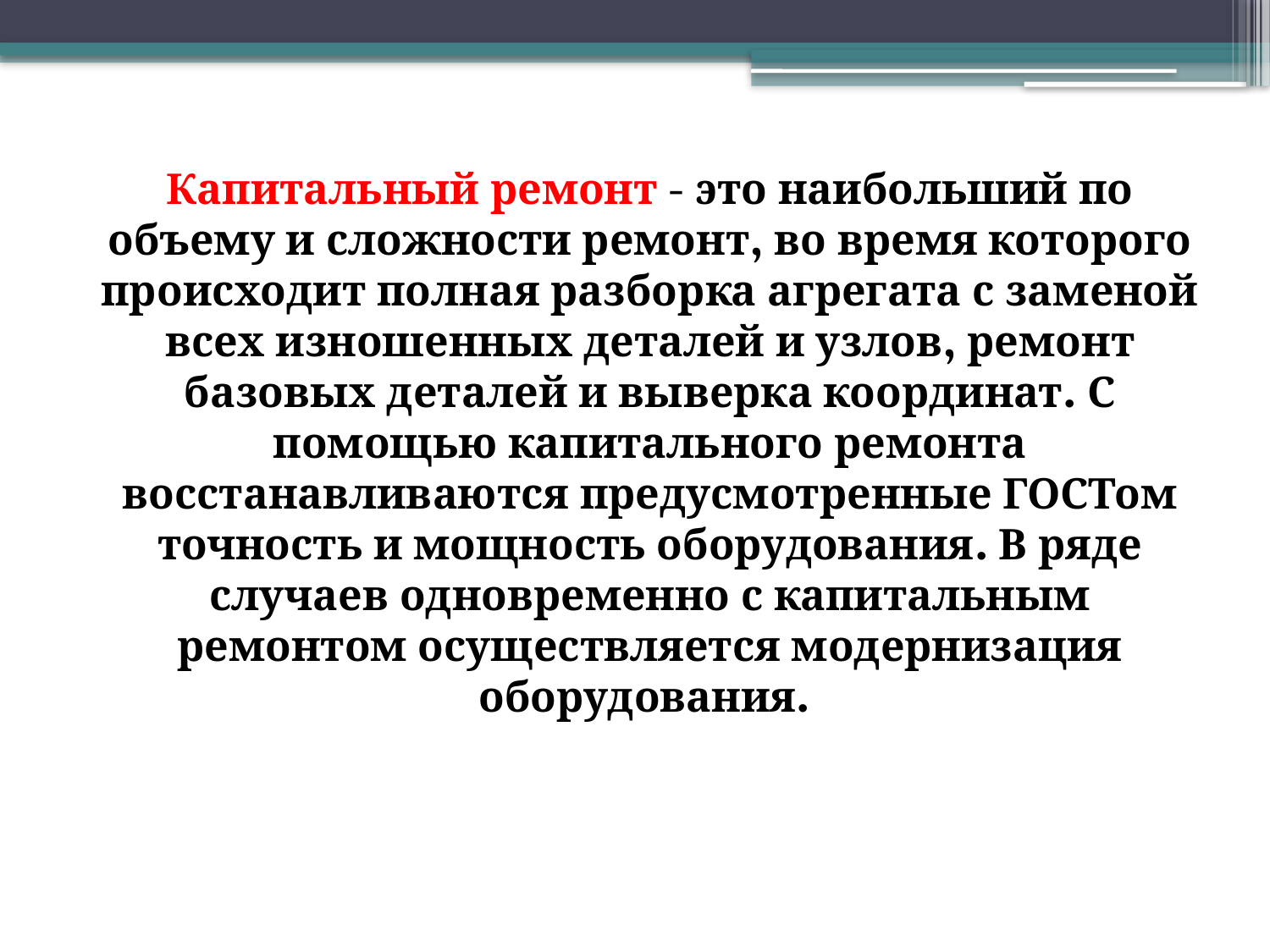

Капитальный ремонт - это наибольший по объему и сложности ремонт, во время которого происходит полная разборка агрегата с заменой всех изношенных деталей и узлов, ремонт базовых деталей и выверка координат. С помощью капитального ремонта восстанавливаются предусмотренные ГОСТом точность и мощность оборудования. В ряде случаев одновременно с капитальным ремонтом осуществляется модернизация оборудования.